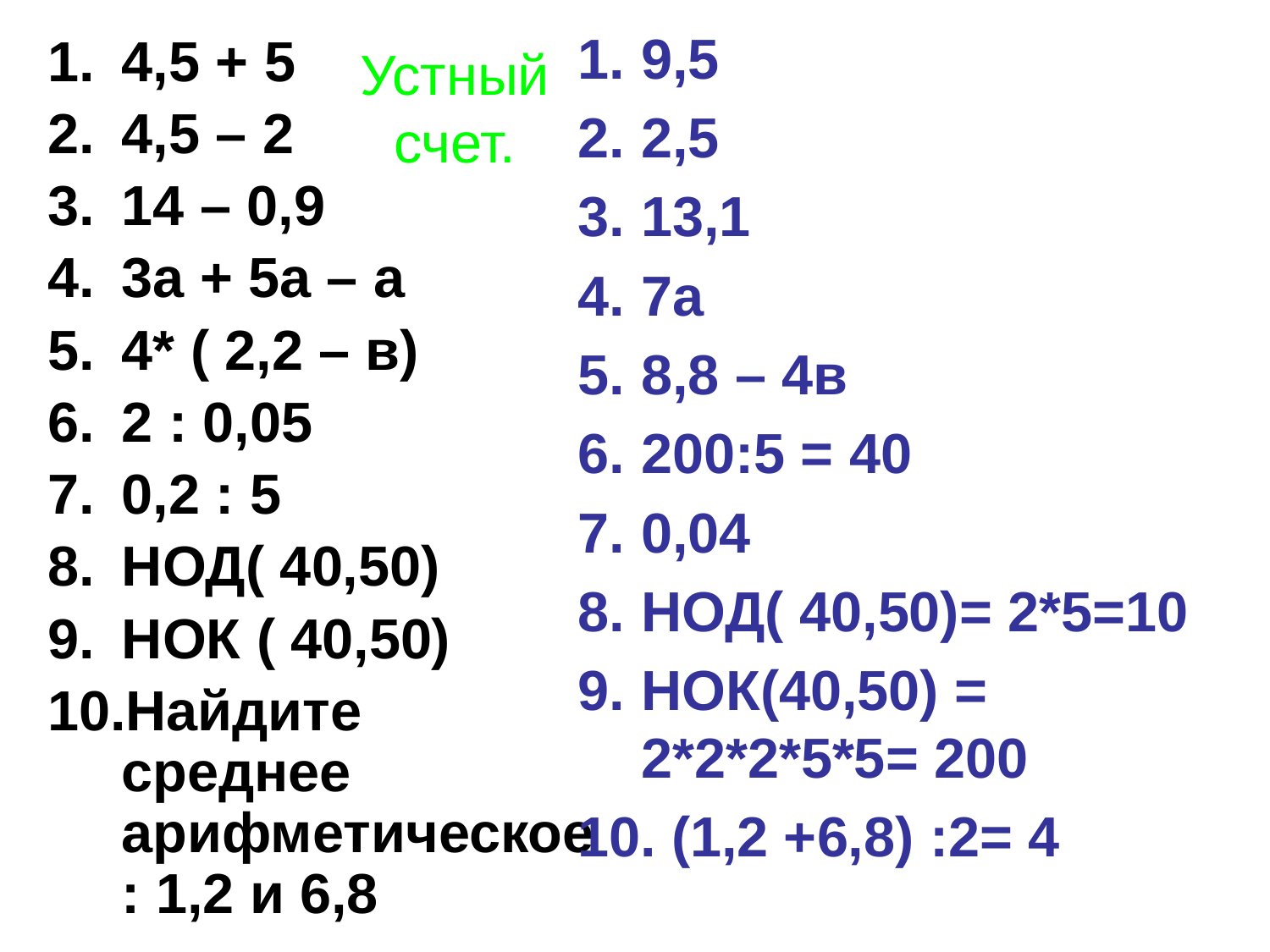

9,5
2,5
13,1
7а
8,8 – 4в
200:5 = 40
0,04
НОД( 40,50)= 2*5=10
НОК(40,50) = 2*2*2*5*5= 200
 (1,2 +6,8) :2= 4
4,5 + 5
4,5 – 2
14 – 0,9
3а + 5а – а
4* ( 2,2 – в)
2 : 0,05
0,2 : 5
НОД( 40,50)
НОК ( 40,50)
Найдите среднее арифметическое: 1,2 и 6,8
# Устный счет.